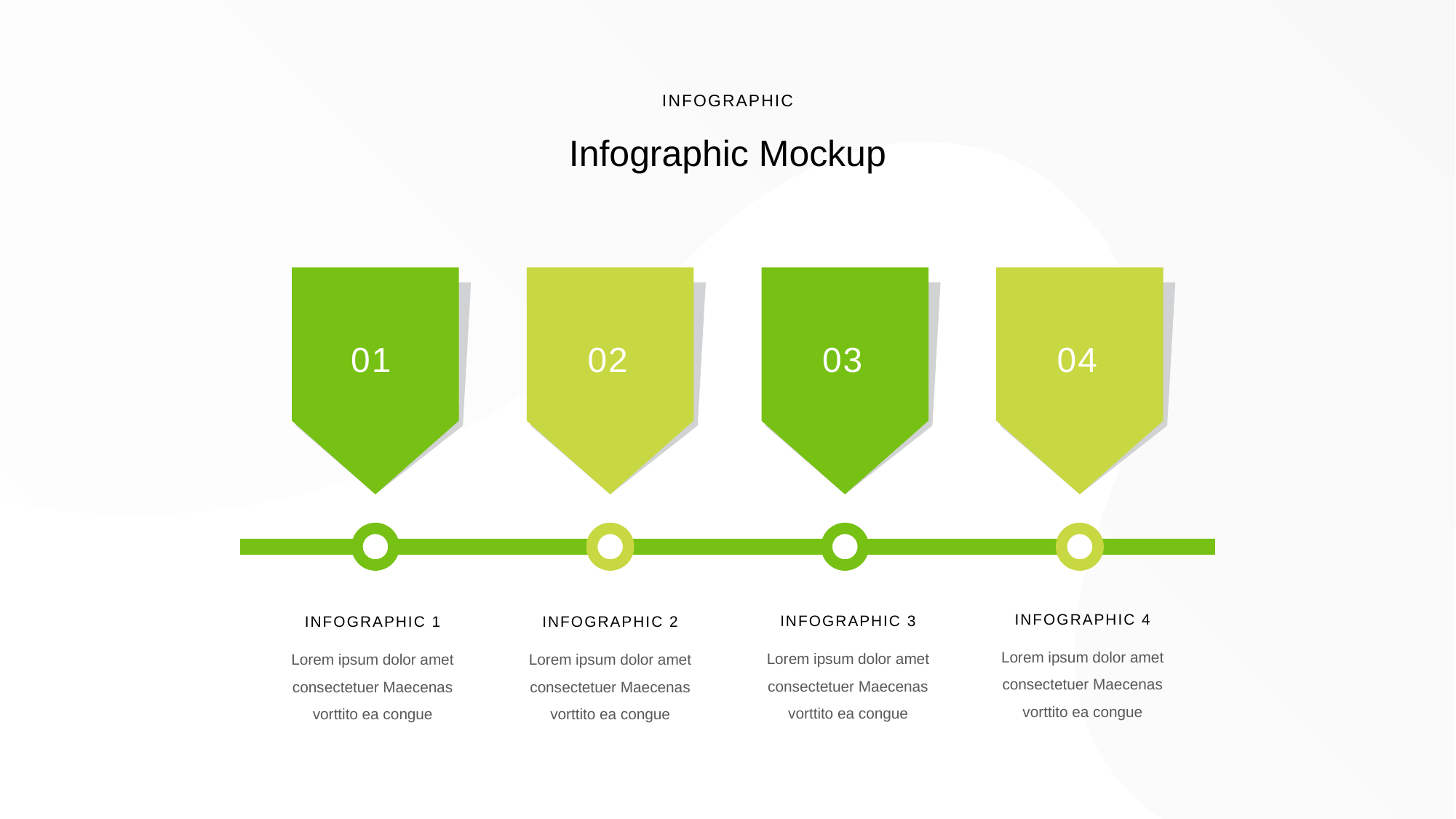

INFOGRAPHIC
Infographic Mockup

01
02
03
04

INFOGRAPHIC 4
INFOGRAPHIC 3
INFOGRAPHIC 1
INFOGRAPHIC 2
Lorem ipsum dolor amet consectetuer Maecenas vorttito ea congue
Lorem ipsum dolor amet consectetuer Maecenas vorttito ea congue
Lorem ipsum dolor amet consectetuer Maecenas vorttito ea congue
Lorem ipsum dolor amet consectetuer Maecenas vorttito ea congue